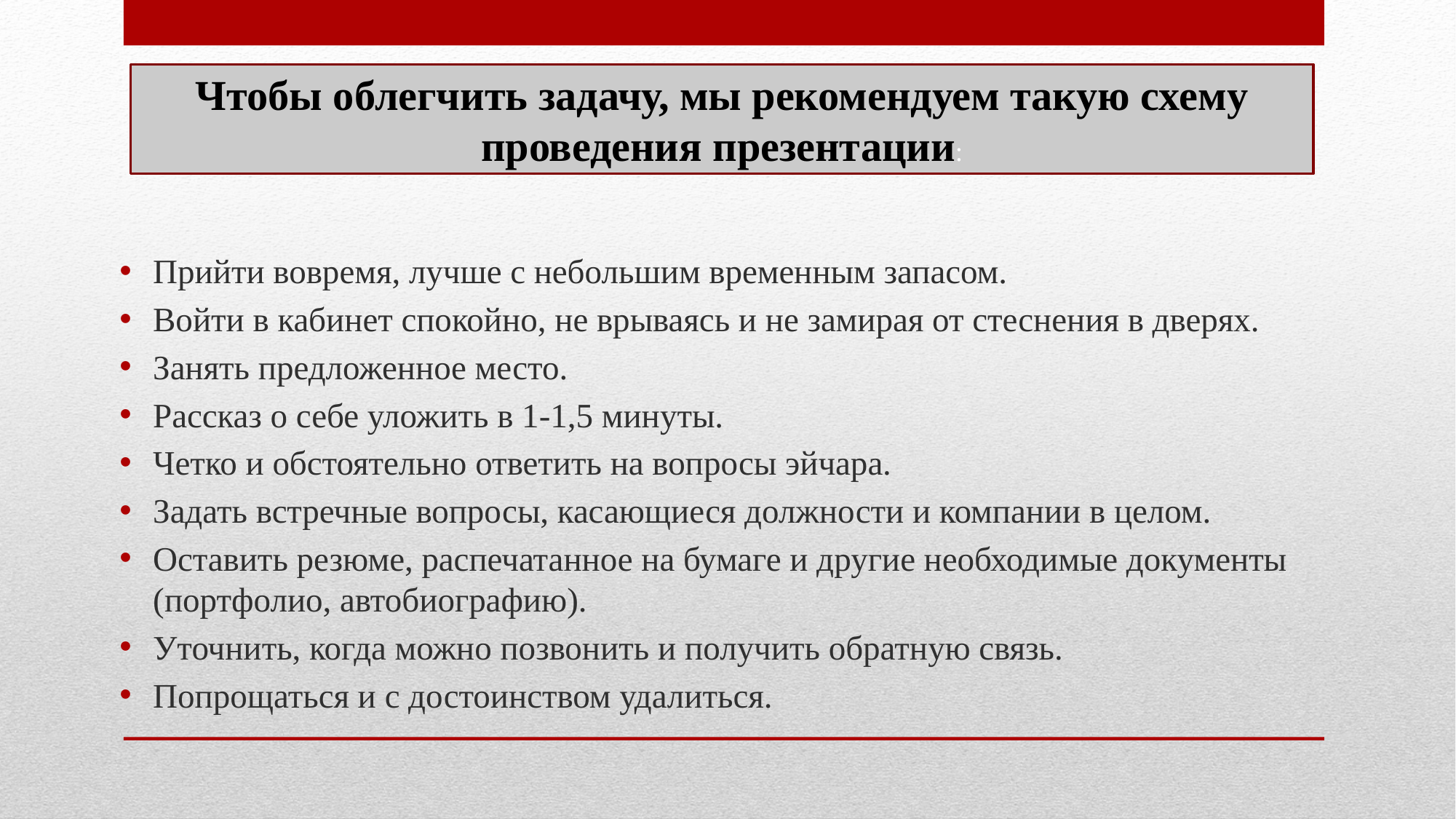

Чтобы облегчить задачу, мы рекомендуем такую схему проведения презентации:

Прийти вовремя, лучше с небольшим временным запасом.
Войти в кабинет спокойно, не врываясь и не замирая от стеснения в дверях.
Занять предложенное место.
Рассказ о себе уложить в 1-1,5 минуты.
Четко и обстоятельно ответить на вопросы эйчара.
Задать встречные вопросы, касающиеся должности и компании в целом.
Оставить резюме, распечатанное на бумаге и другие необходимые документы (портфолио, автобиографию).
Уточнить, когда можно позвонить и получить обратную связь.
Попрощаться и с достоинством удалиться.